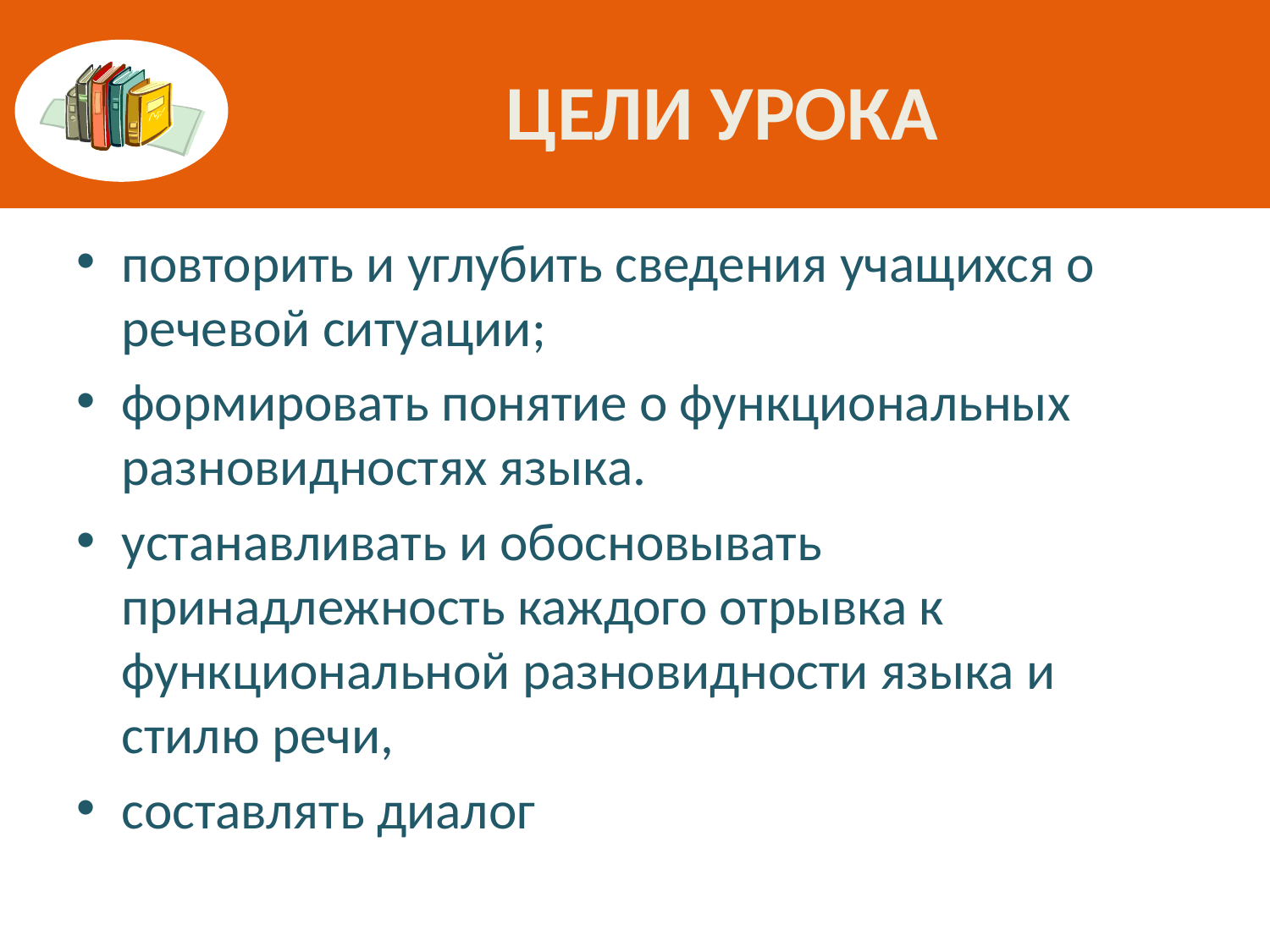

# Цели урока
повторить и углубить сведения учащихся о речевой ситуации;
формировать понятие о функциональных разновидностях языка.
устанавливать и обосновывать принадлежность каждого отрывка к функциональной разновидности языка и стилю речи,
составлять диалог